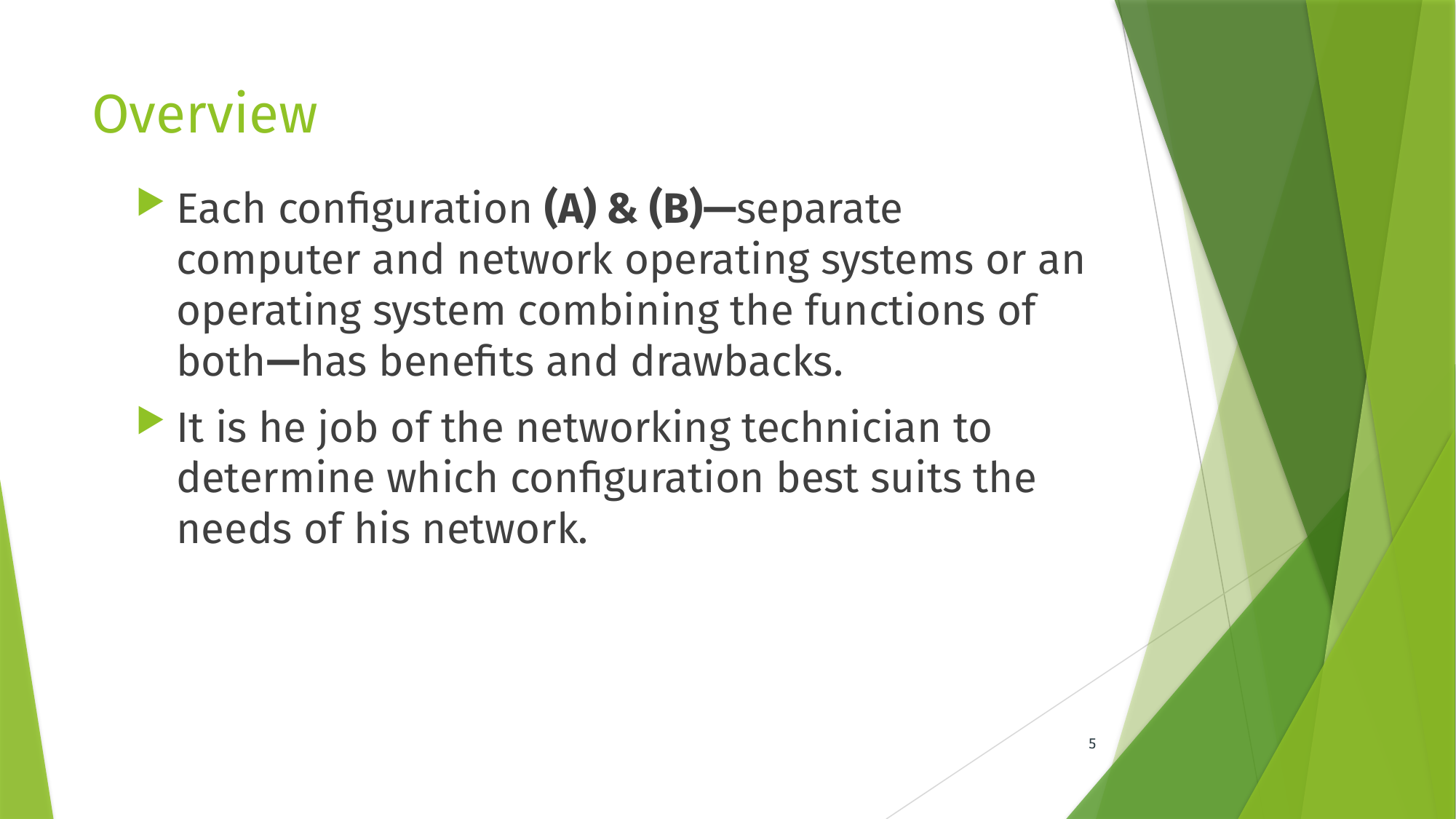

# Overview
Each configuration (A) & (B)—separate computer and network operating systems or an operating system combining the functions of both—has benefits and drawbacks.
It is he job of the networking technician to determine which configuration best suits the needs of his network.

5